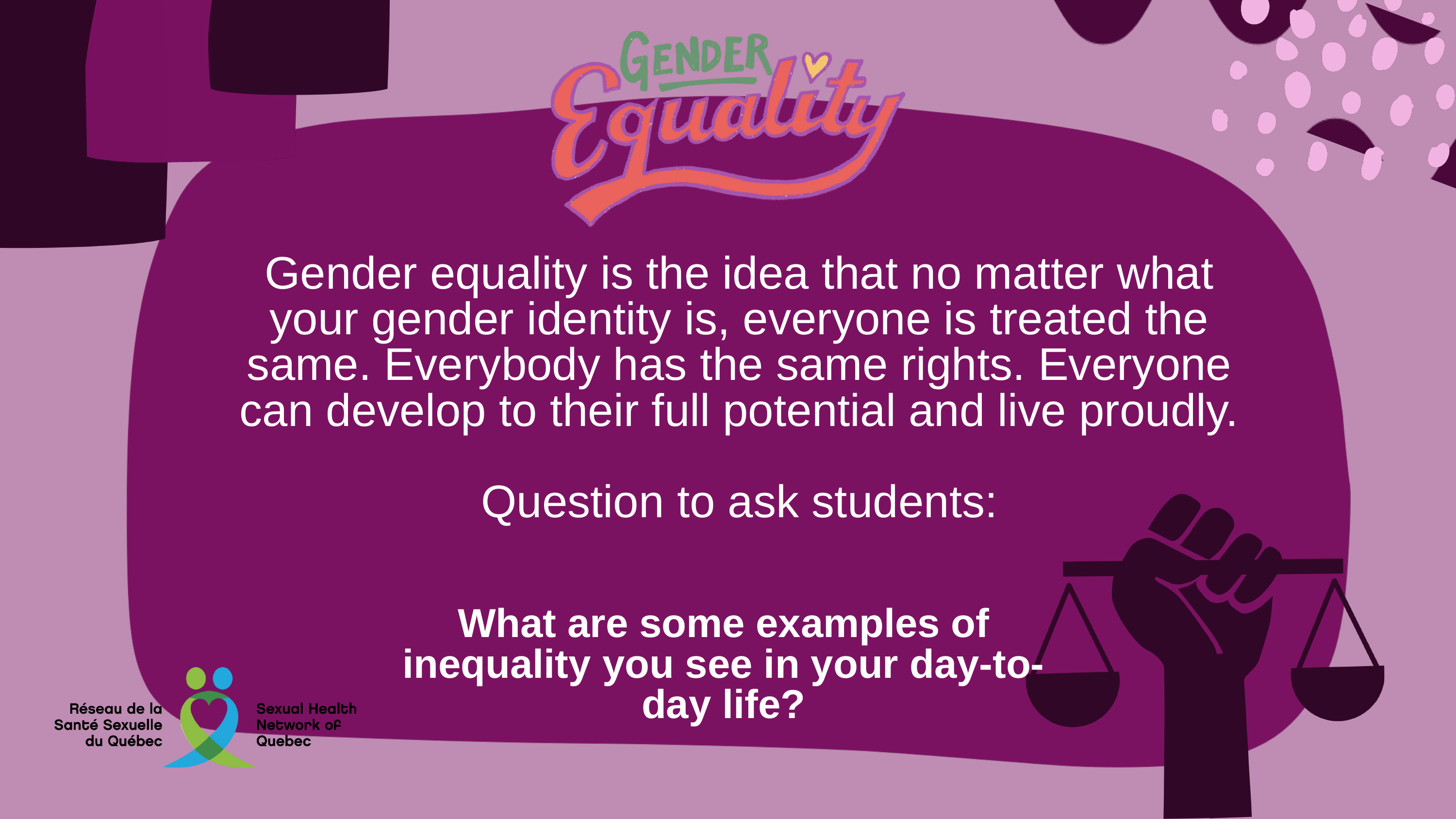

Gender equality is the idea that no matter what your gender identity is, everyone is treated the same. Everybody has the same rights. Everyone can develop to their full potential and live proudly.

Question to ask students:

What are some examples of inequality you see in your day-to-day life?